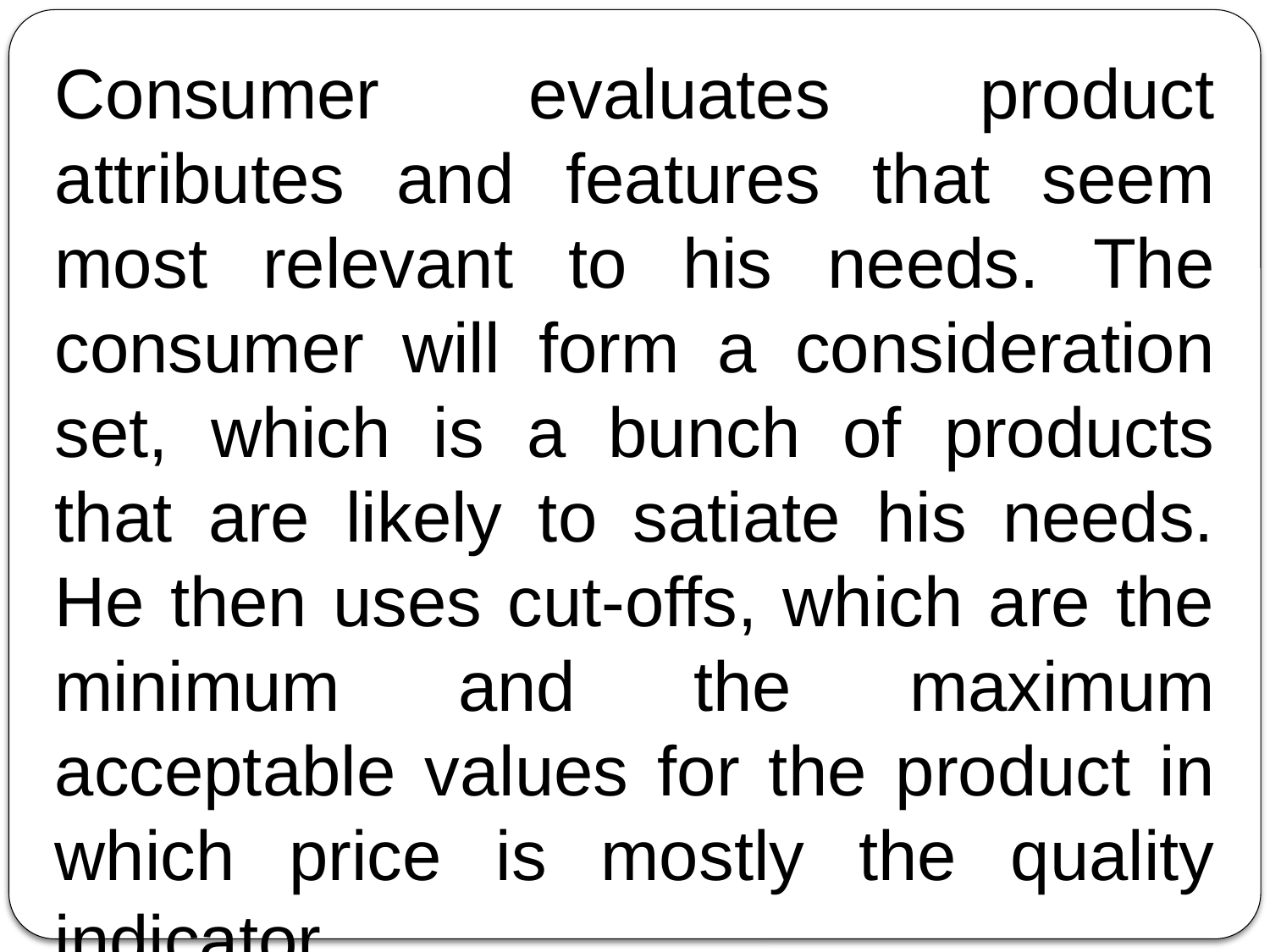

Consumer evaluates product attributes and features that seem most relevant to his needs. The consumer will form a consideration set, which is a bunch of products that are likely to satiate his needs. He then uses cut-offs, which are the minimum and the maximum acceptable values for the product in which price is mostly the quality indicator.